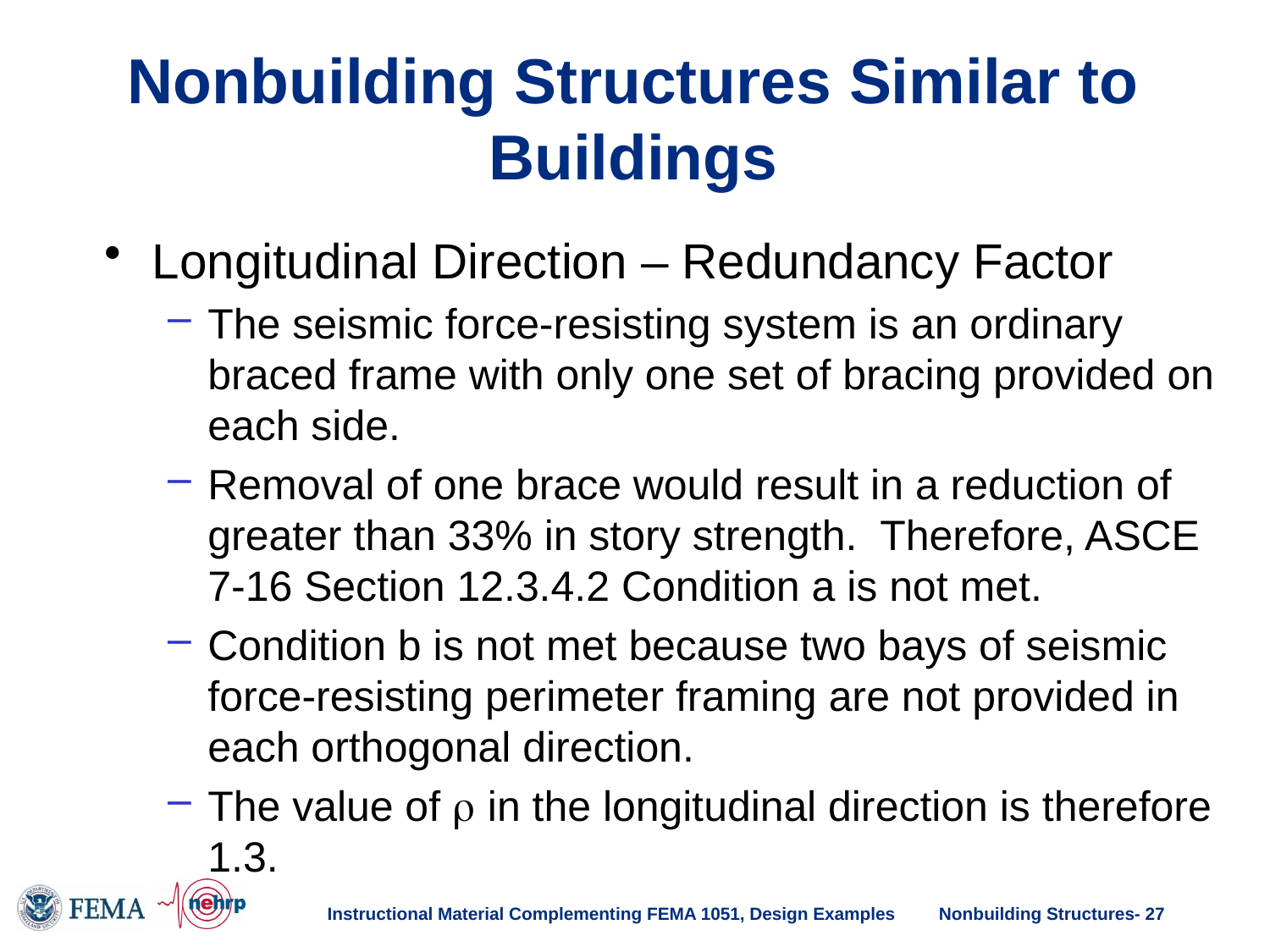

# Nonbuilding Structures Similar to Buildings
Longitudinal Direction – Redundancy Factor
The seismic force-resisting system is an ordinary braced frame with only one set of bracing provided on each side.
Removal of one brace would result in a reduction of greater than 33% in story strength.  Therefore, ASCE 7-16 Section 12.3.4.2 Condition a is not met.
Condition b is not met because two bays of seismic force-resisting perimeter framing are not provided in each orthogonal direction.
The value of ρ in the longitudinal direction is therefore 1.3.

Instructional Material Complementing FEMA 1051, Design Examples
Nonbuilding Structures- 27